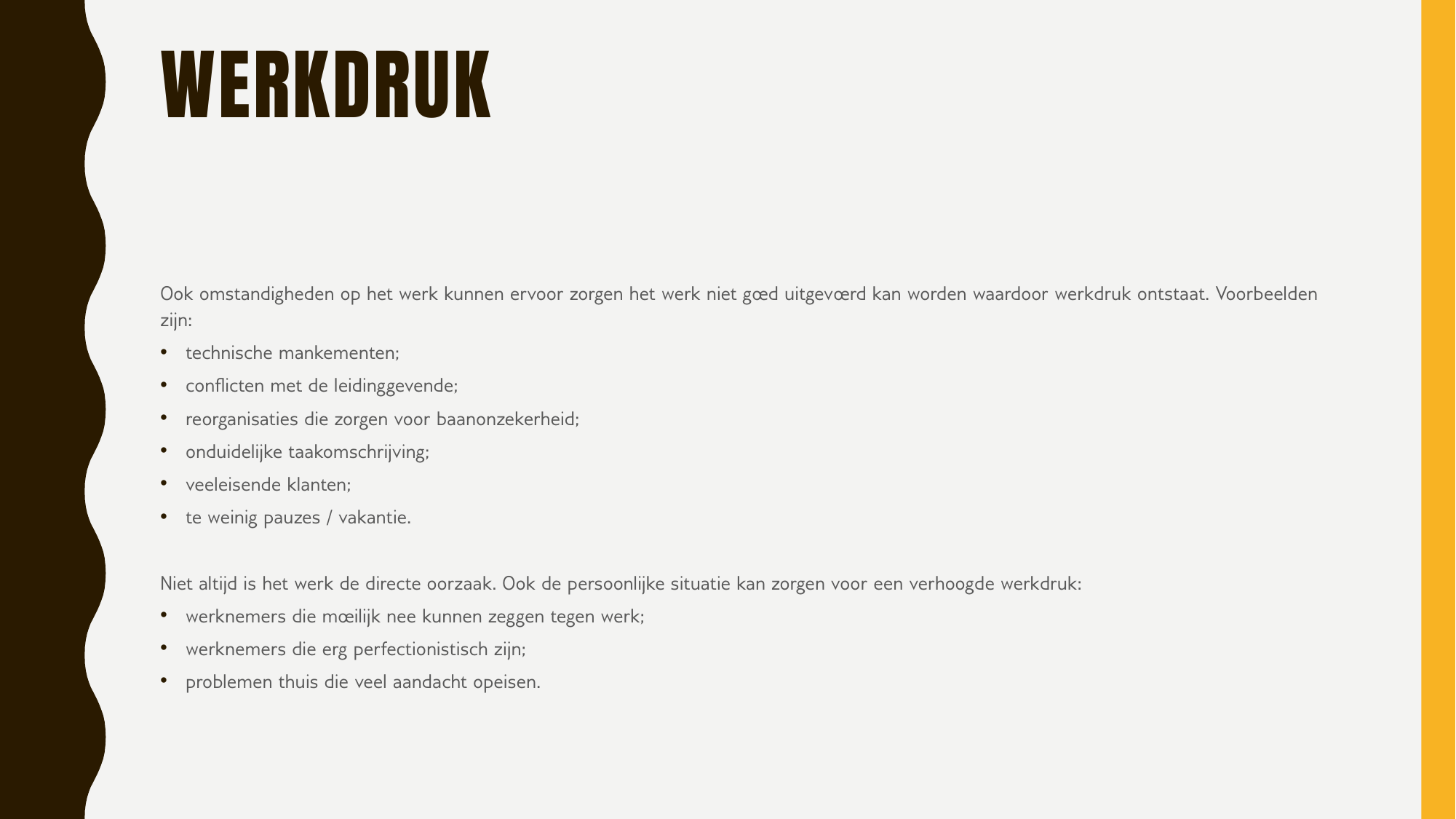

# werkdruk
Ook omstandigheden op het werk kunnen ervoor zorgen het werk niet goed uitgevoerd kan worden waardoor werkdruk ontstaat. Voorbeelden zijn:
technische mankementen;
conflicten met de leidinggevende;
reorganisaties die zorgen voor baanonzekerheid;
onduidelijke taakomschrijving;
veeleisende klanten;
te weinig pauzes / vakantie.

Niet altijd is het werk de directe oorzaak. Ook de persoonlijke situatie kan zorgen voor een verhoogde werkdruk:
werknemers die moeilijk nee kunnen zeggen tegen werk;
werknemers die erg perfectionistisch zijn;
problemen thuis die veel aandacht opeisen.